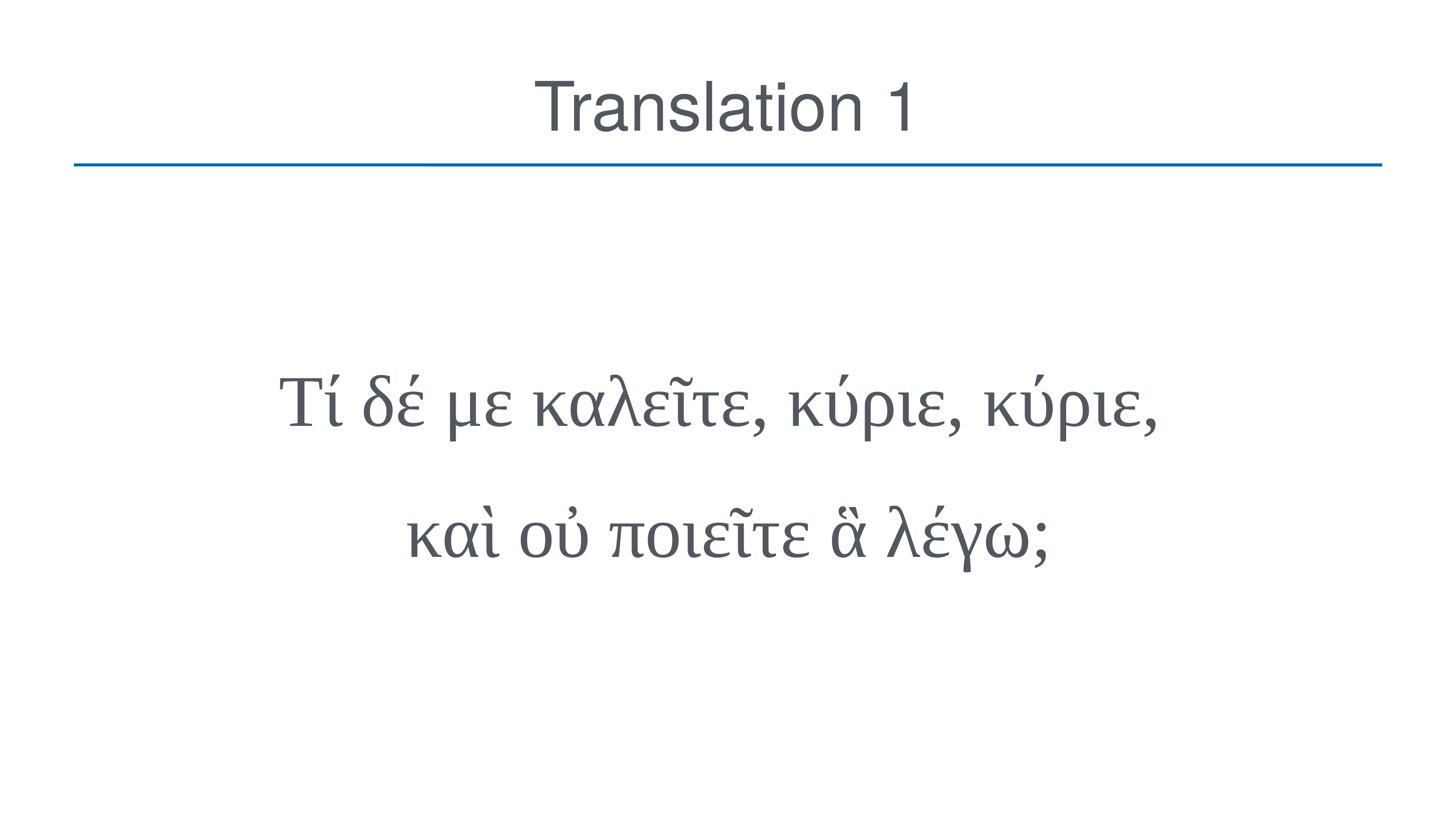

# Translation 1
Τί δέ με καλεῖτε, κύριε, κύριε,
καὶ οὐ ποιεῖτε ἃ λέγω;